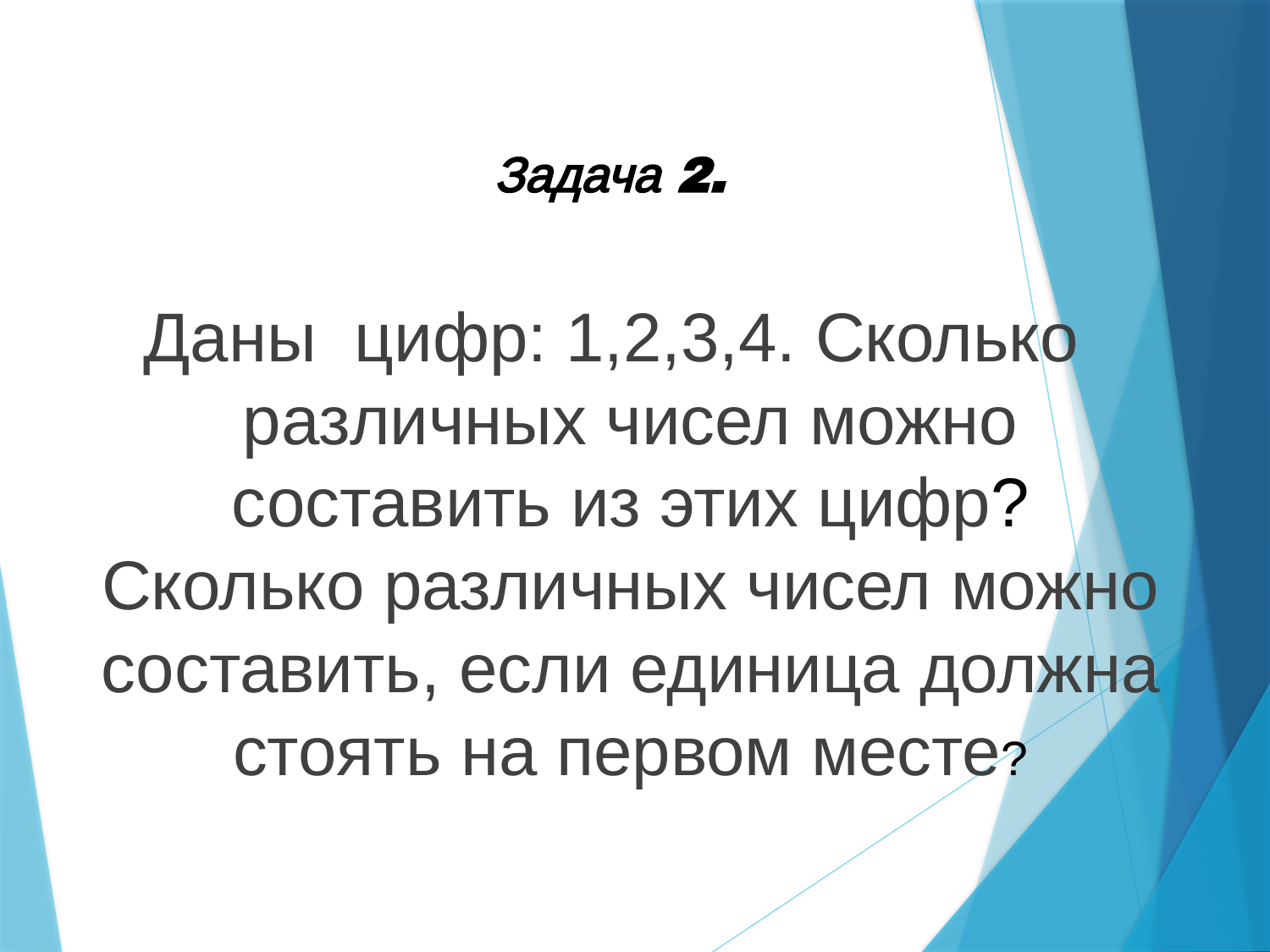

# Задача 2.
 Даны  цифр: 1,2,3,4. Сколько различных чисел можно составить из этих цифр? Сколько различных чисел можно составить, если единица должна стоять на первом месте?